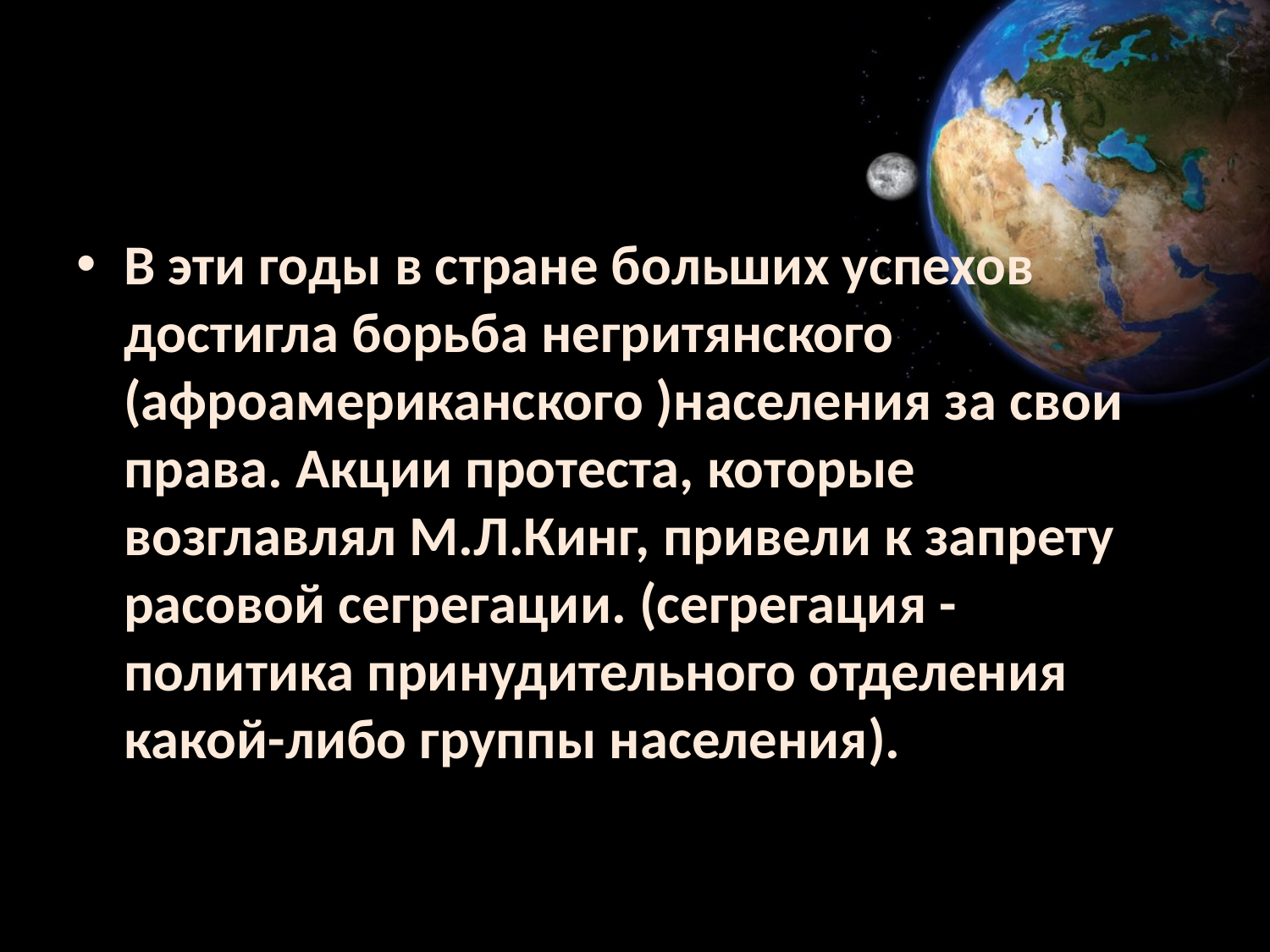

#
В эти годы в стране больших успехов достигла борьба негритянского  (афроамериканского )населения за свои права. Акции протеста, которые возглавлял М.Л.Кинг, привели к запрету расовой сегрегации. (сегрегация -  политика принудительного отделения какой-либо группы населения).